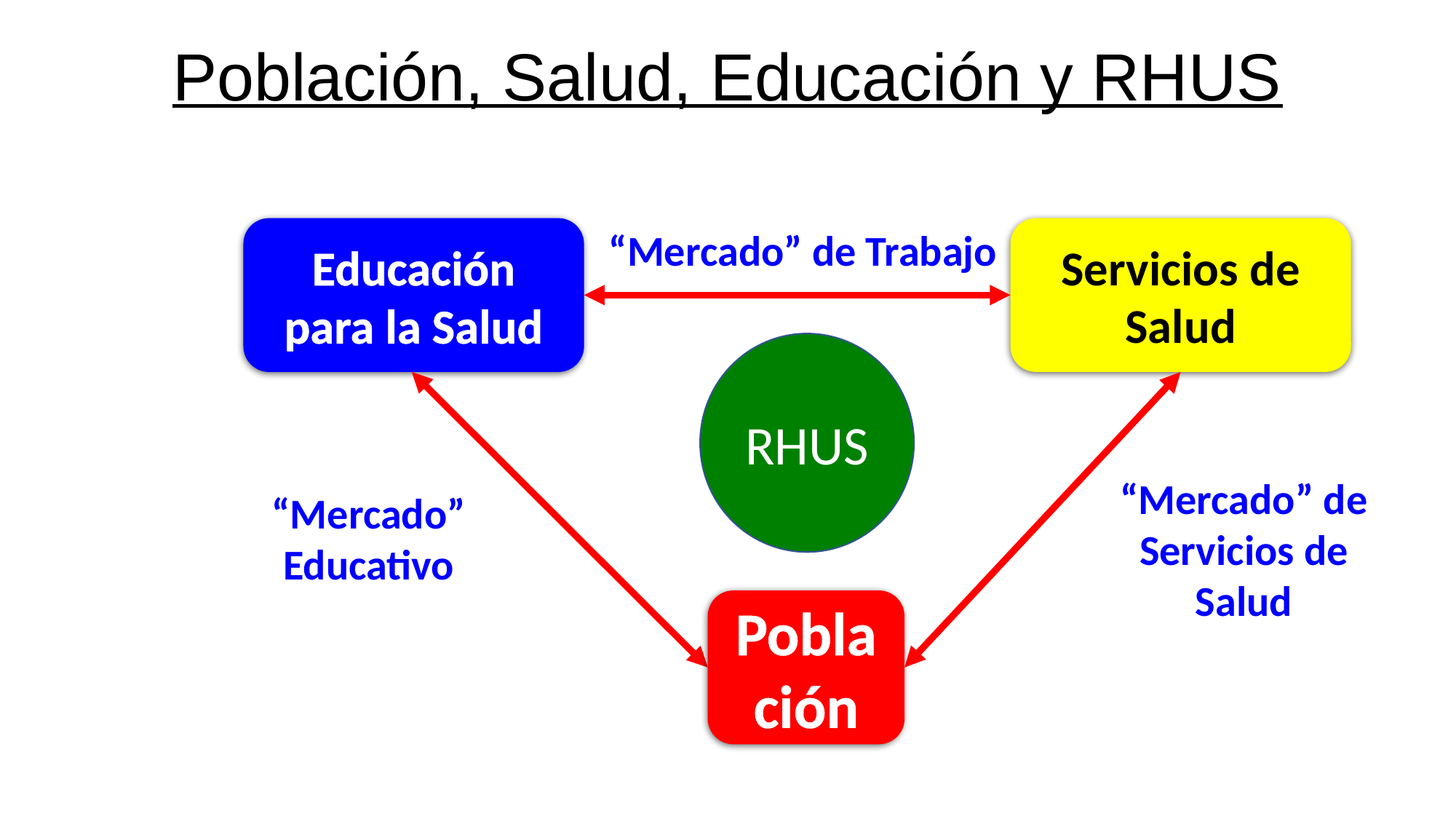

# Población, Salud, Educación y RHUS
“Mercado” de Trabajo
Educación para la Salud
Servicios de Salud
RHUS
“Mercado” de Servicios de Salud
“Mercado” Educativo
Población